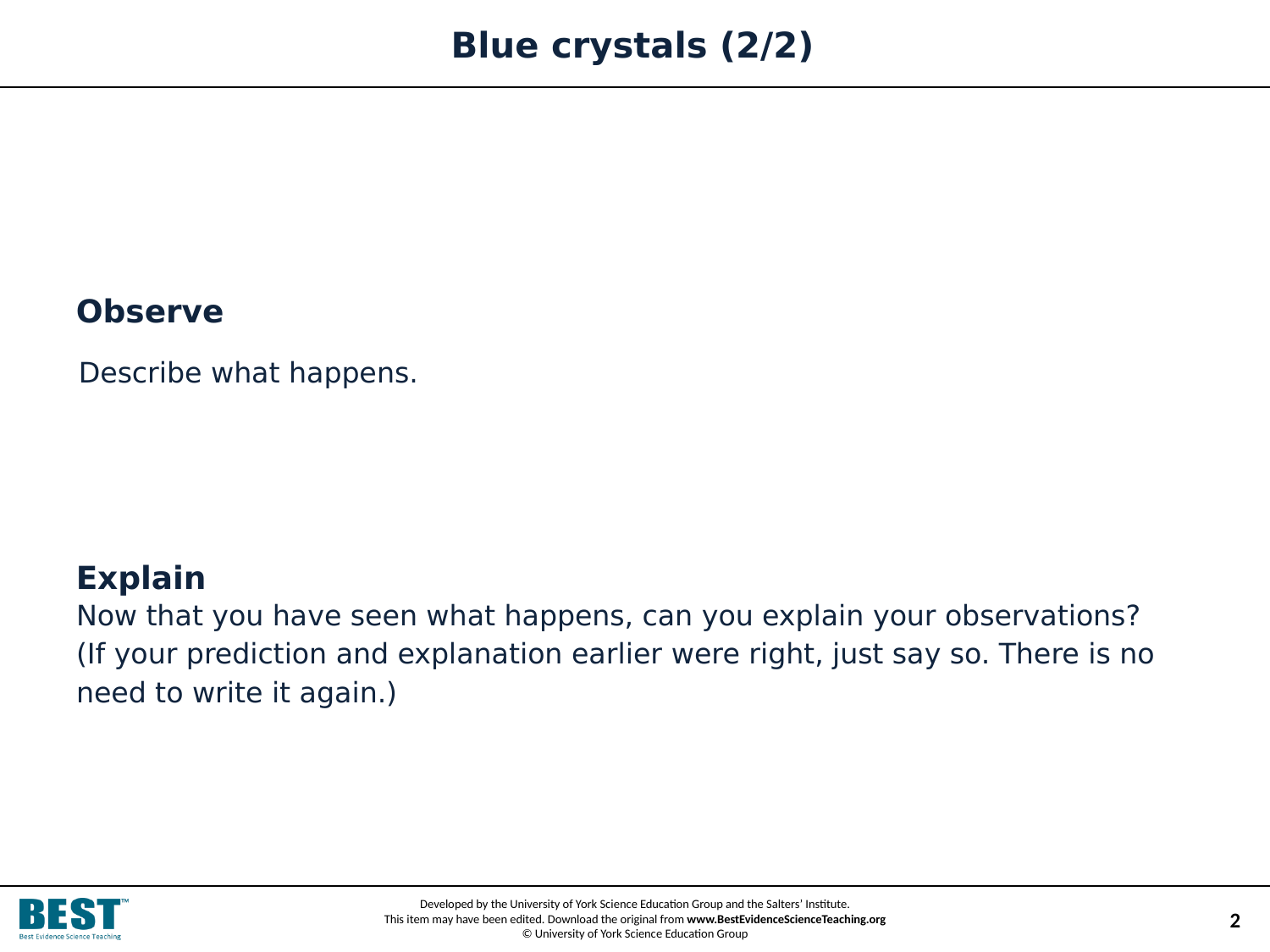

# Blue crystals (2/2)
Describe what happens.
Now that you have seen what happens, can you explain your observations? (If your prediction and explanation earlier were right, just say so. There is no need to write it again.)

2